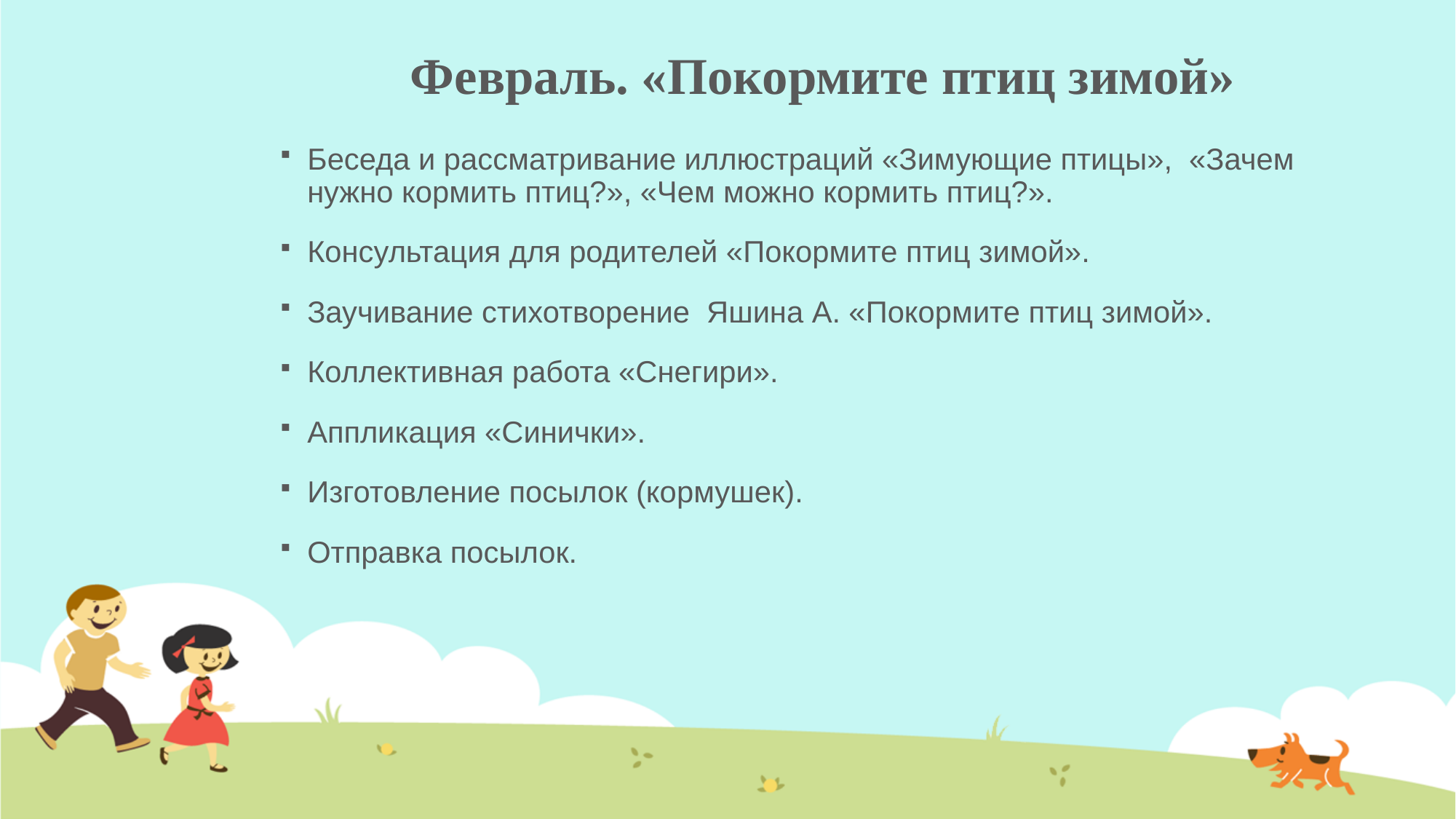

# Февраль. «Покормите птиц зимой»
Беседа и рассматривание иллюстраций «Зимующие птицы»,  «Зачем нужно кормить птиц?», «Чем можно кормить птиц?».
Консультация для родителей «Покормите птиц зимой».
Заучивание стихотворение  Яшина А. «Покормите птиц зимой».
Коллективная работа «Снегири».
Аппликация «Синички».
Изготовление посылок (кормушек).
Отправка посылок.